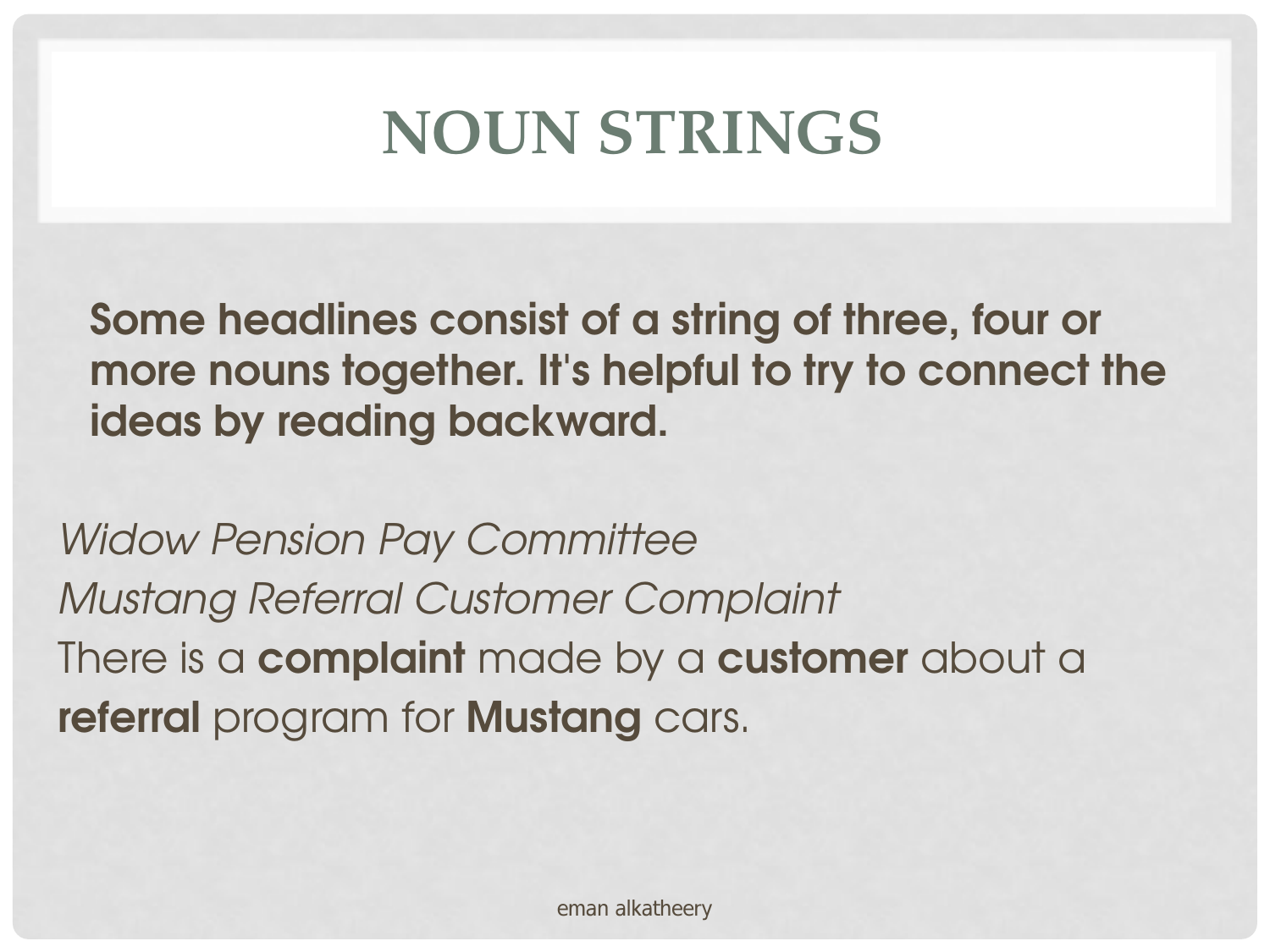

# Noun Strings
	Some headlines consist of a string of three, four or more nouns together. It's helpful to try to connect the ideas by reading backward.

Widow Pension Pay Committee
Mustang Referral Customer Complaint
There is a complaint made by a customer about a
referral program for Mustang cars.
eman alkatheery